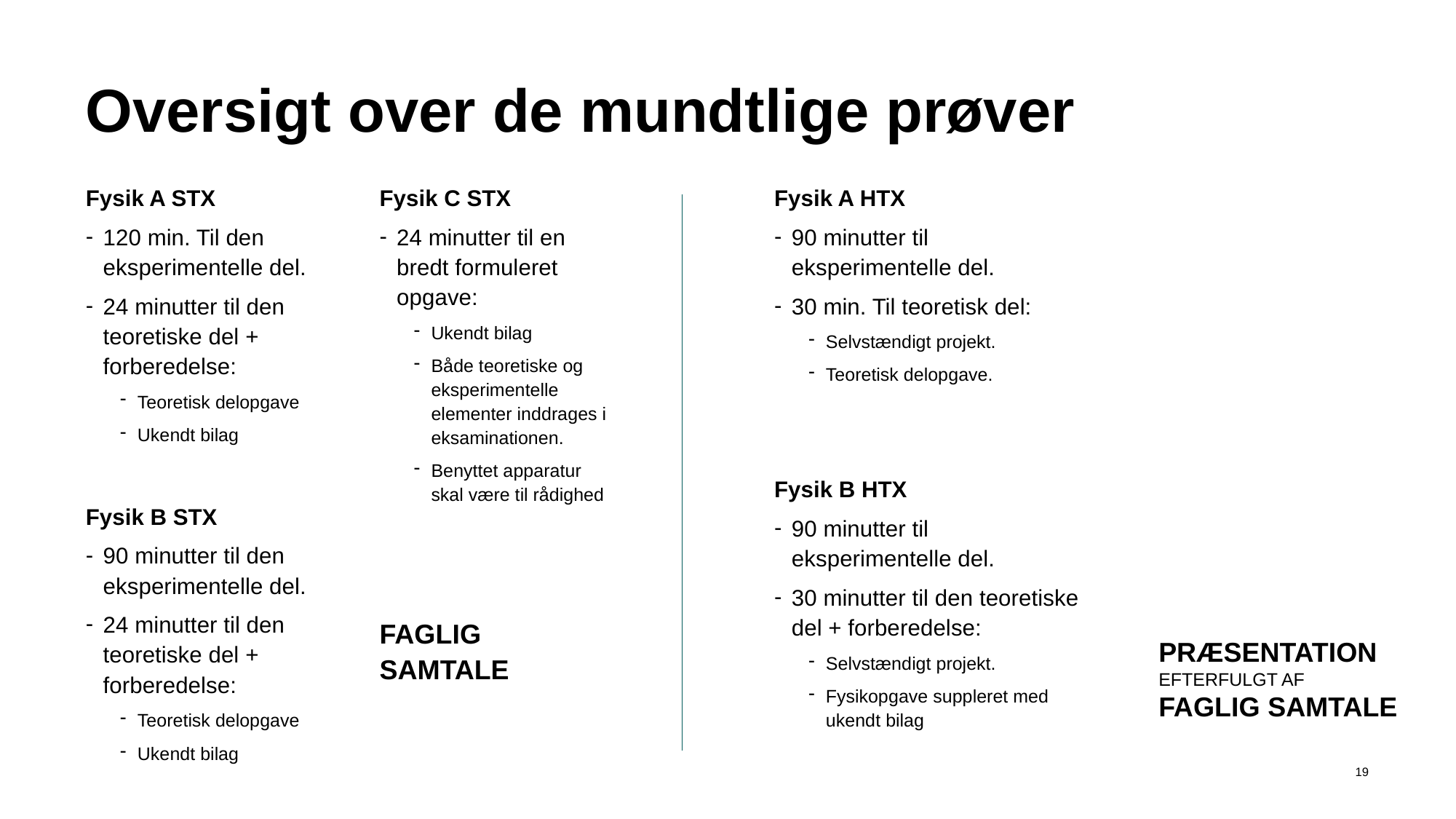

# Oversigt over de mundtlige prøver
Fysik A STX
120 min. Til den eksperimentelle del.
24 minutter til den teoretiske del + forberedelse:
Teoretisk delopgave
Ukendt bilag

Fysik B STX
90 minutter til den eksperimentelle del.
24 minutter til den teoretiske del + forberedelse:
Teoretisk delopgave
Ukendt bilag

Fysik C STX
24 minutter til en bredt formuleret opgave:
Ukendt bilag
Både teoretiske og eksperimentelle elementer inddrages i eksaminationen.
Benyttet apparatur skal være til rådighed

FAGLIG SAMTALE
Fysik A HTX
90 minutter til eksperimentelle del.
30 min. Til teoretisk del:
Selvstændigt projekt.
Teoretisk delopgave.

Fysik B HTX
90 minutter til eksperimentelle del.
30 minutter til den teoretiske del + forberedelse:
Selvstændigt projekt.
Fysikopgave suppleret med ukendt bilag

PRÆSENTATION
EFTERFULGT AF
FAGLIG SAMTALE
19